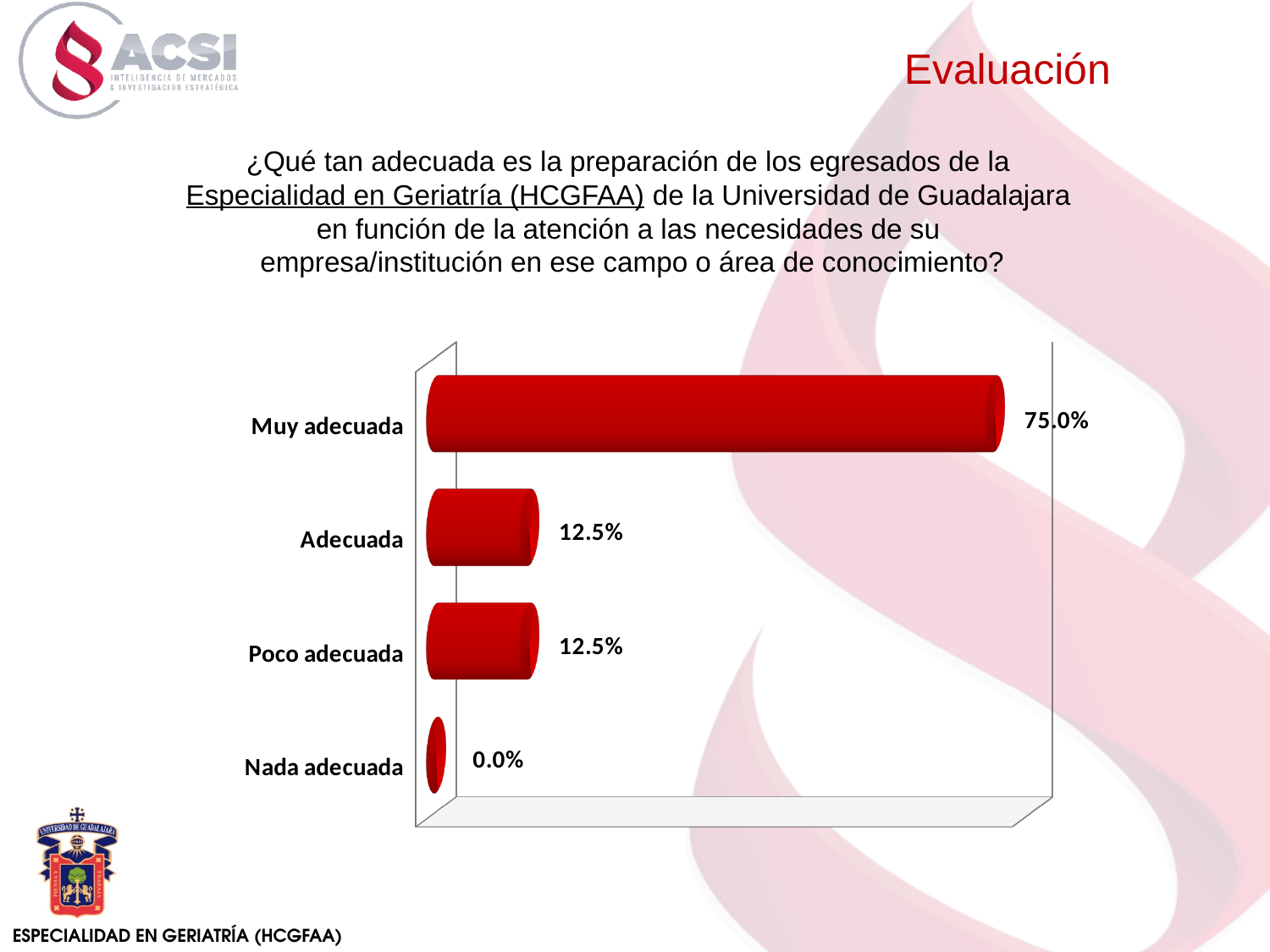

Evaluación
¿Qué tan adecuada es la preparación de los egresados de la
Especialidad en Geriatría (HCGFAA) de la Universidad de Guadalajara
en función de la atención a las necesidades de su
empresa/institución en ese campo o área de conocimiento?

[unsupported chart]